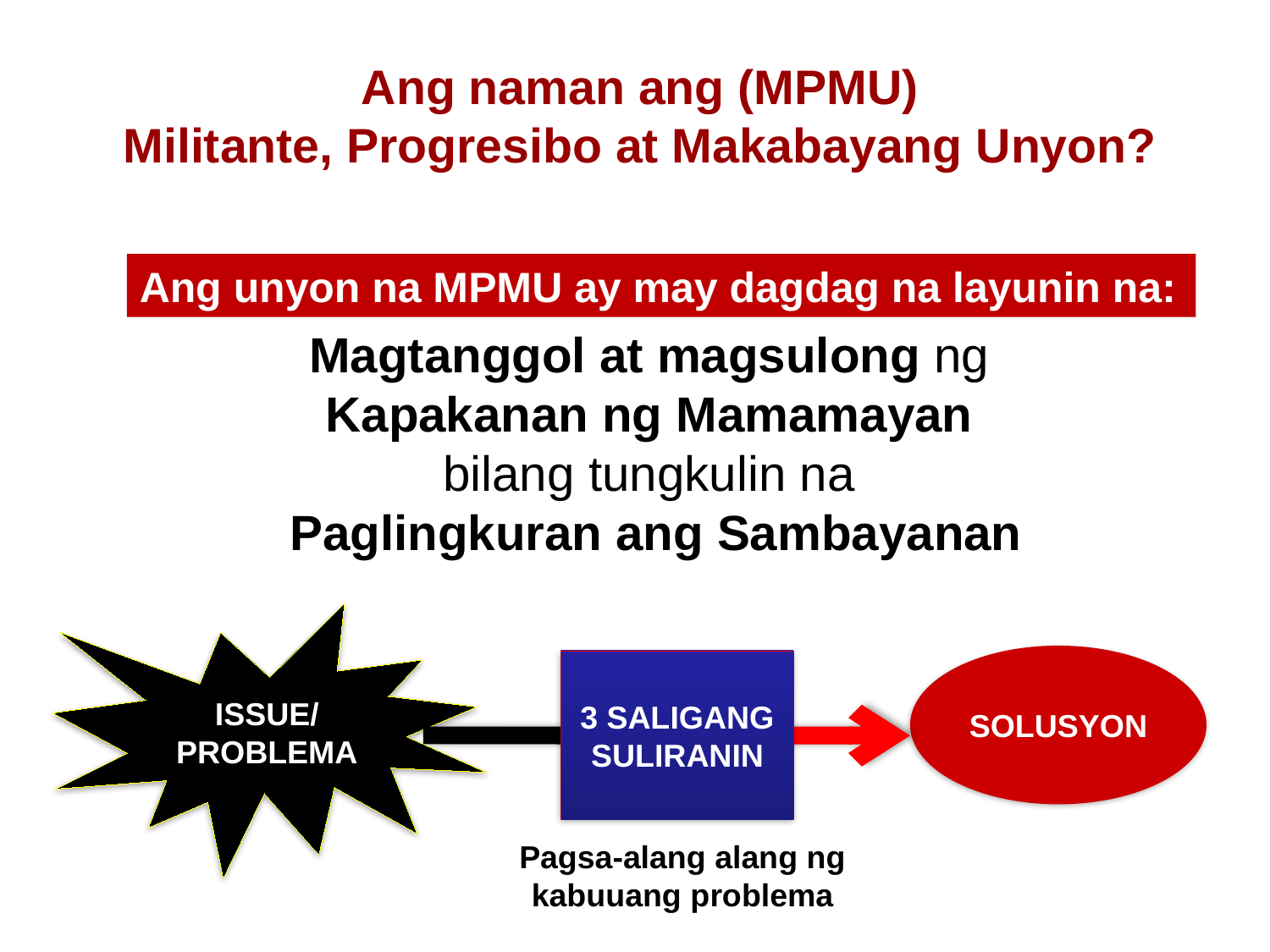

# Ang naman ang (MPMU) Militante, Progresibo at Makabayang Unyon?
Ang unyon na MPMU ay may dagdag na layunin na:
Magtanggol at magsulong ng
Kapakanan ng Mamamayan
bilang tungkulin na
Paglingkuran ang Sambayanan
ISSUE/
PROBLEMA
SOLUSYON
3 SALIGANG SULIRANIN
Pagsa-alang alang ng kabuuang problema